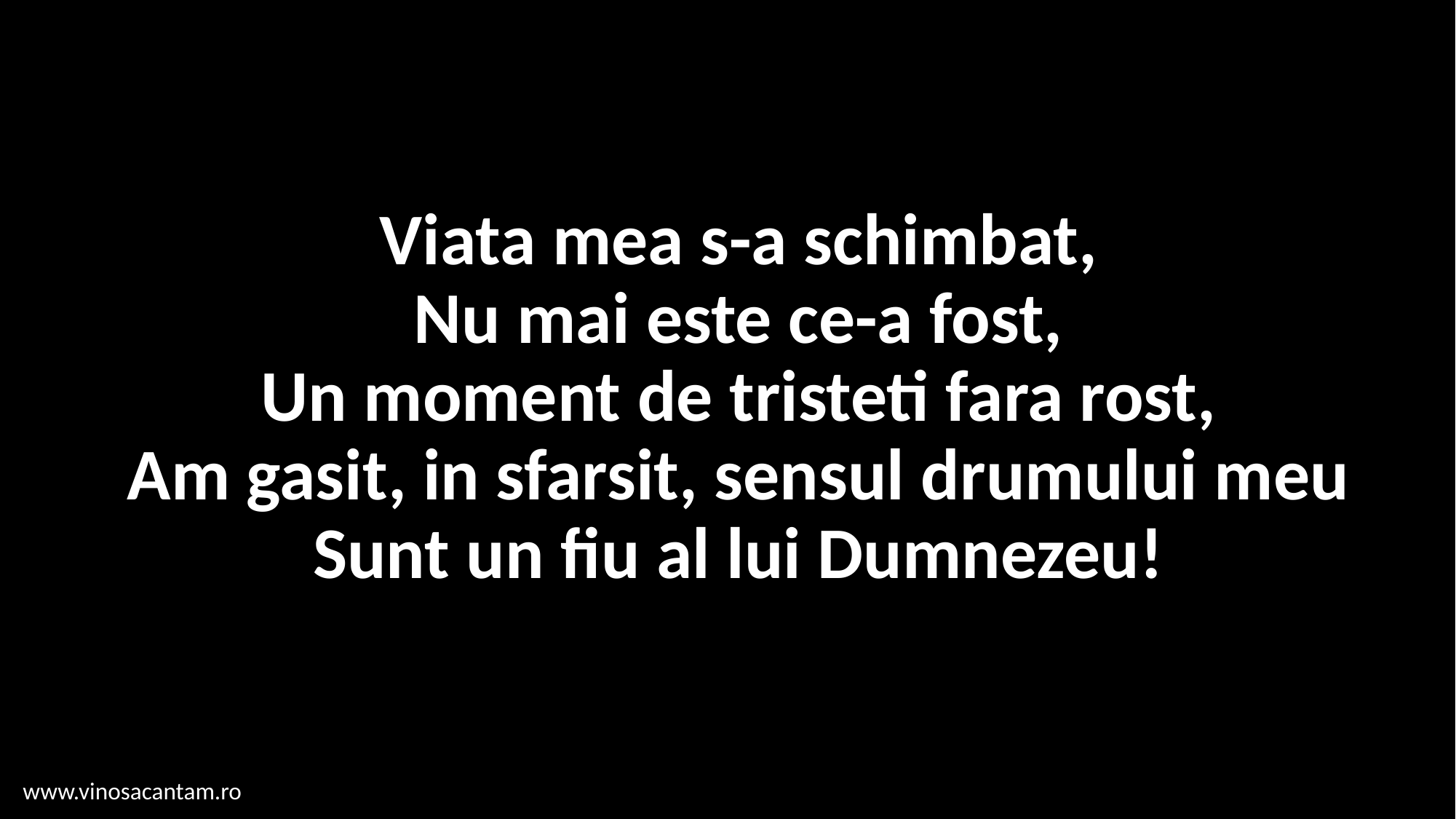

# Viata mea s-a schimbat, Nu mai este ce-a fost, Un moment de tristeti fara rost, Am gasit, in sfarsit, sensul drumului meu Sunt un fiu al lui Dumnezeu!
www.vinosacantam.ro